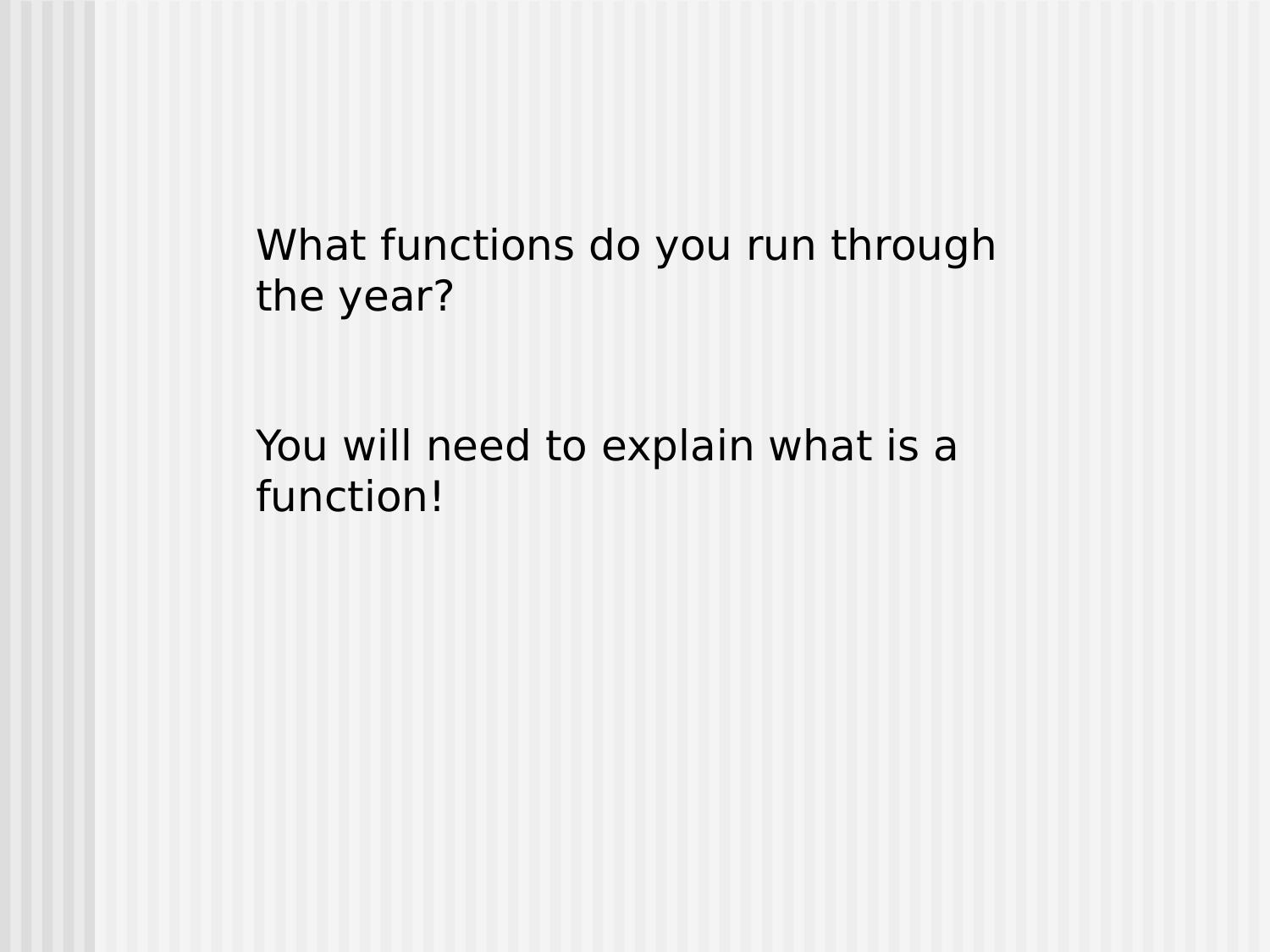

What functions do you run through the year?
You will need to explain what is a function!